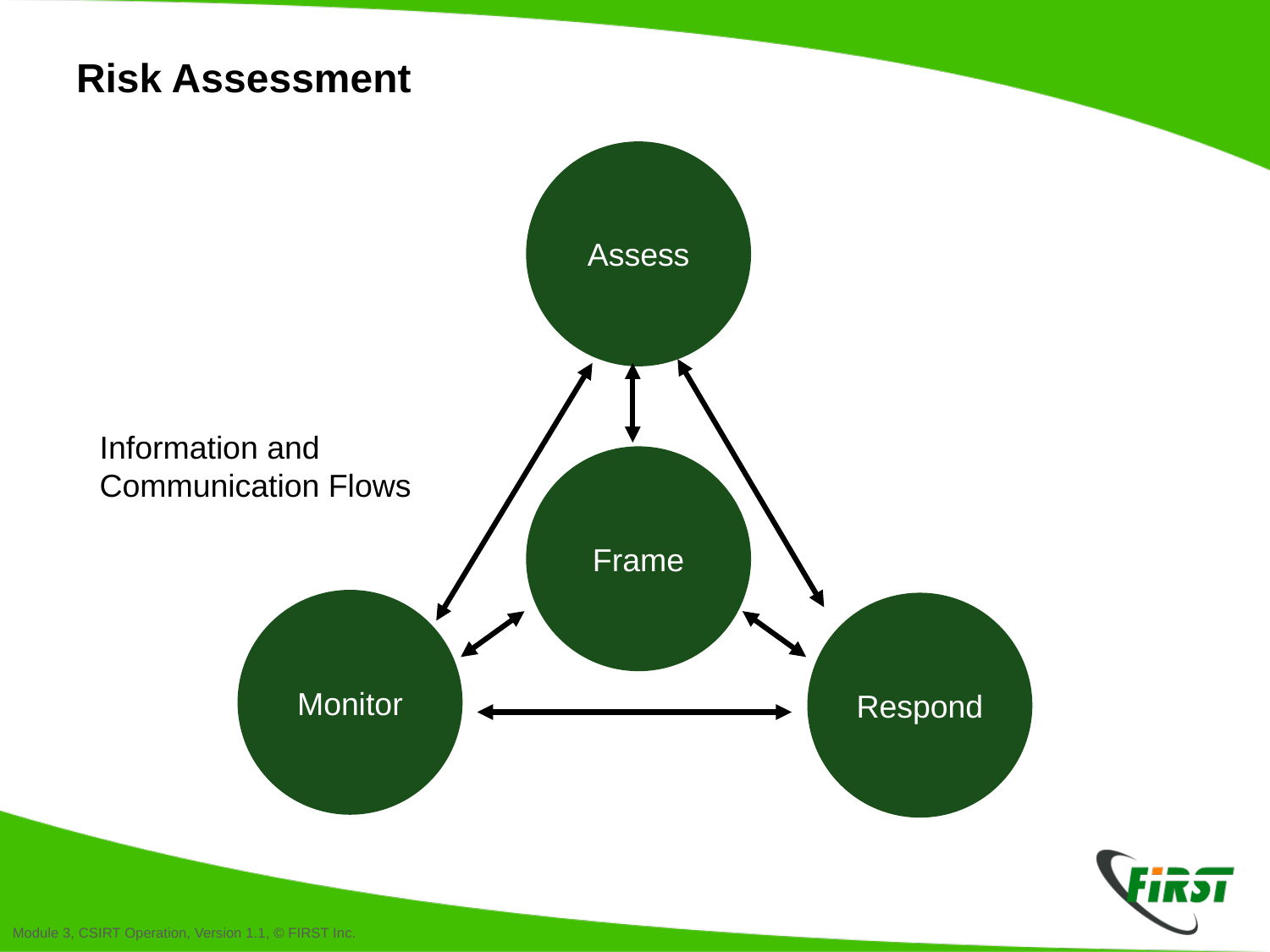

# Risk Assessment
Assess
Frame
Monitor
Respond
Information and Communication Flows